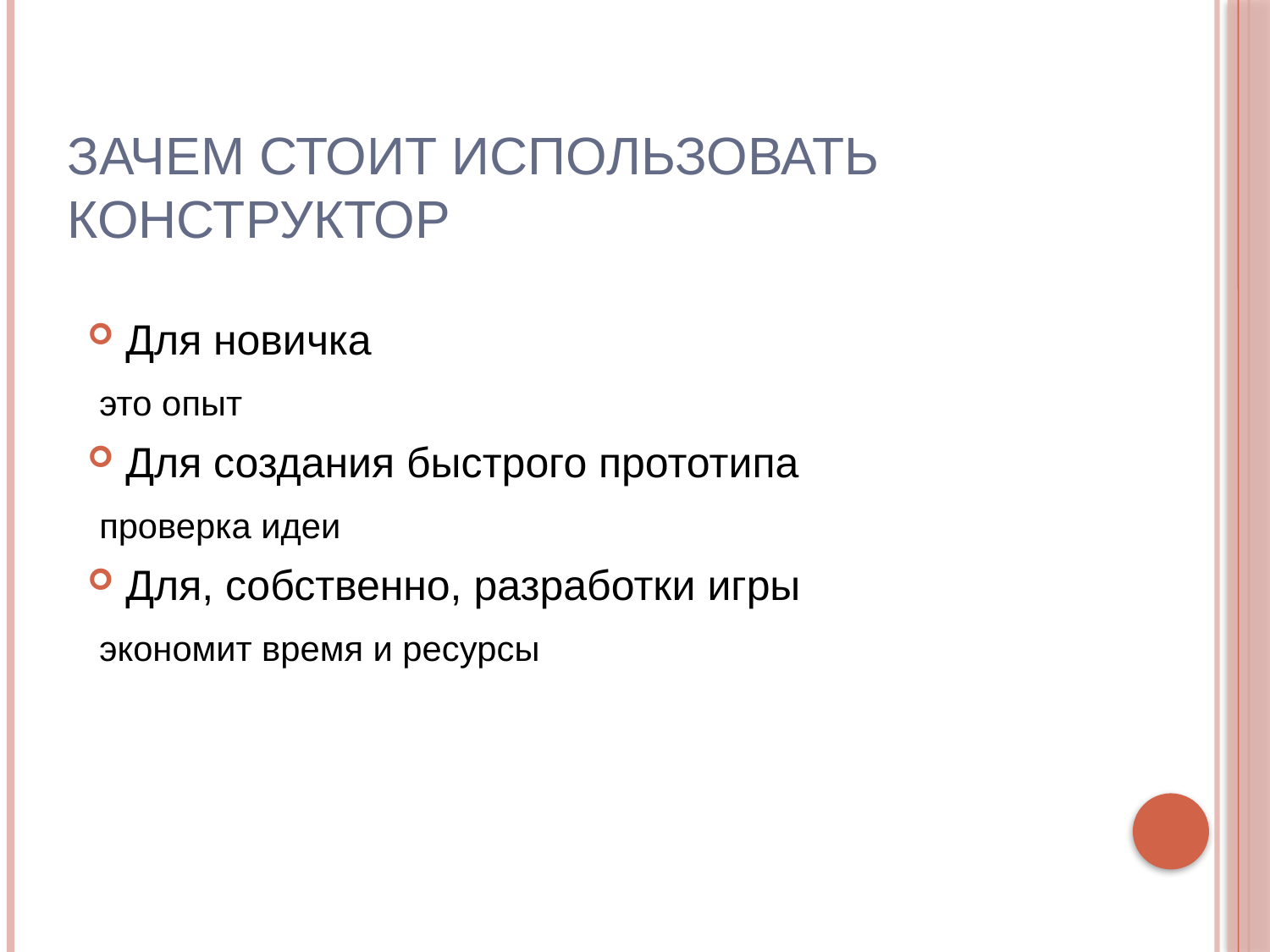

# Зачем стоит использовать конструктор
Для новичка
 это опыт
Для создания быстрого прототипа
 проверка идеи
Для, собственно, разработки игры
 экономит время и ресурсы